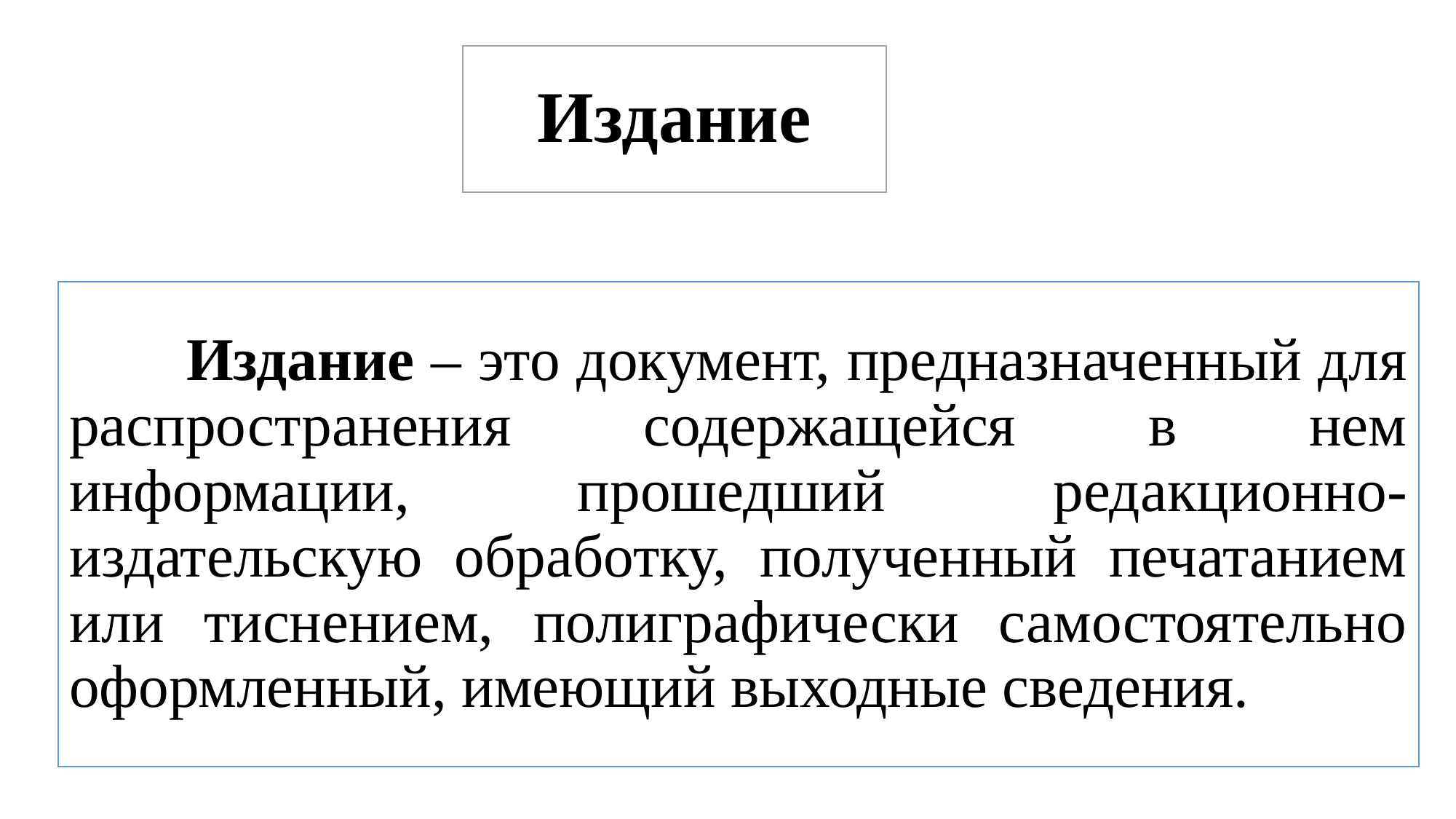

# Издание
       Издание – это документ, предназначенный для распространения содержащейся в нем информации, прошедший редакционно-издательскую обработку, полученный печатанием или тиснением, полиграфически самостоятельно оформленный, имеющий выходные сведения.